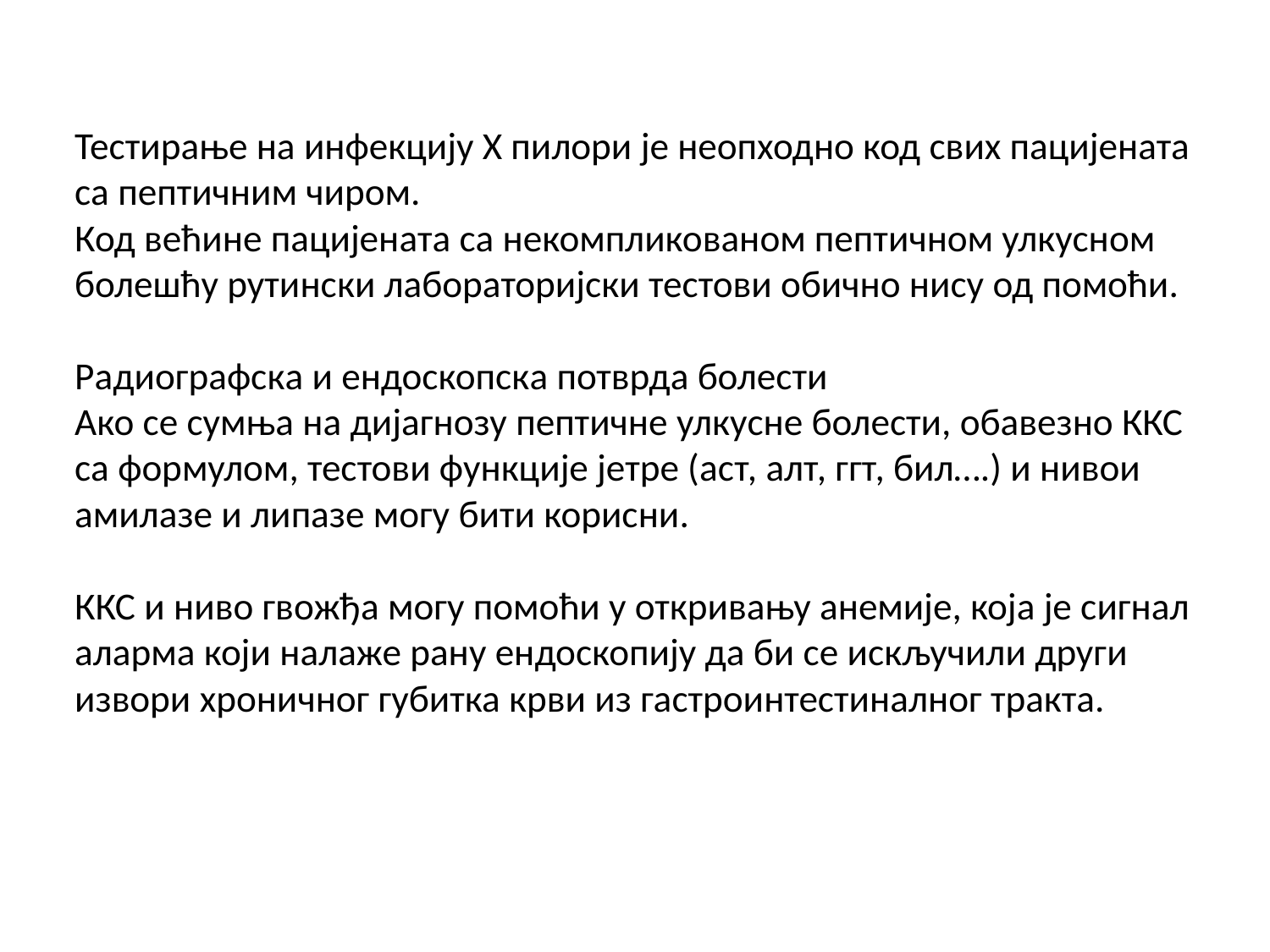

#
Тестирање на инфекцију Х пилори је неопходно код свих пацијената са пептичним чиром.
Код већине пацијената са некомпликованом пептичном улкусном болешћу рутински лабораторијски тестови обично нису од помоћи.

Радиографска и ендоскопска потврда болести
Ако се сумња на дијагнозу пептичне улкусне болести, обавезно ККС са формулом, тестови функције јетре (аст, алт, ггт, бил….) и нивои амилазе и липазе могу бити корисни.

ККС и ниво гвожђа могу помоћи у откривању анемије, која је сигнал аларма који налаже рану ендоскопију да би се искључили други извори хроничног губитка крви из гастроинтестиналног тракта.